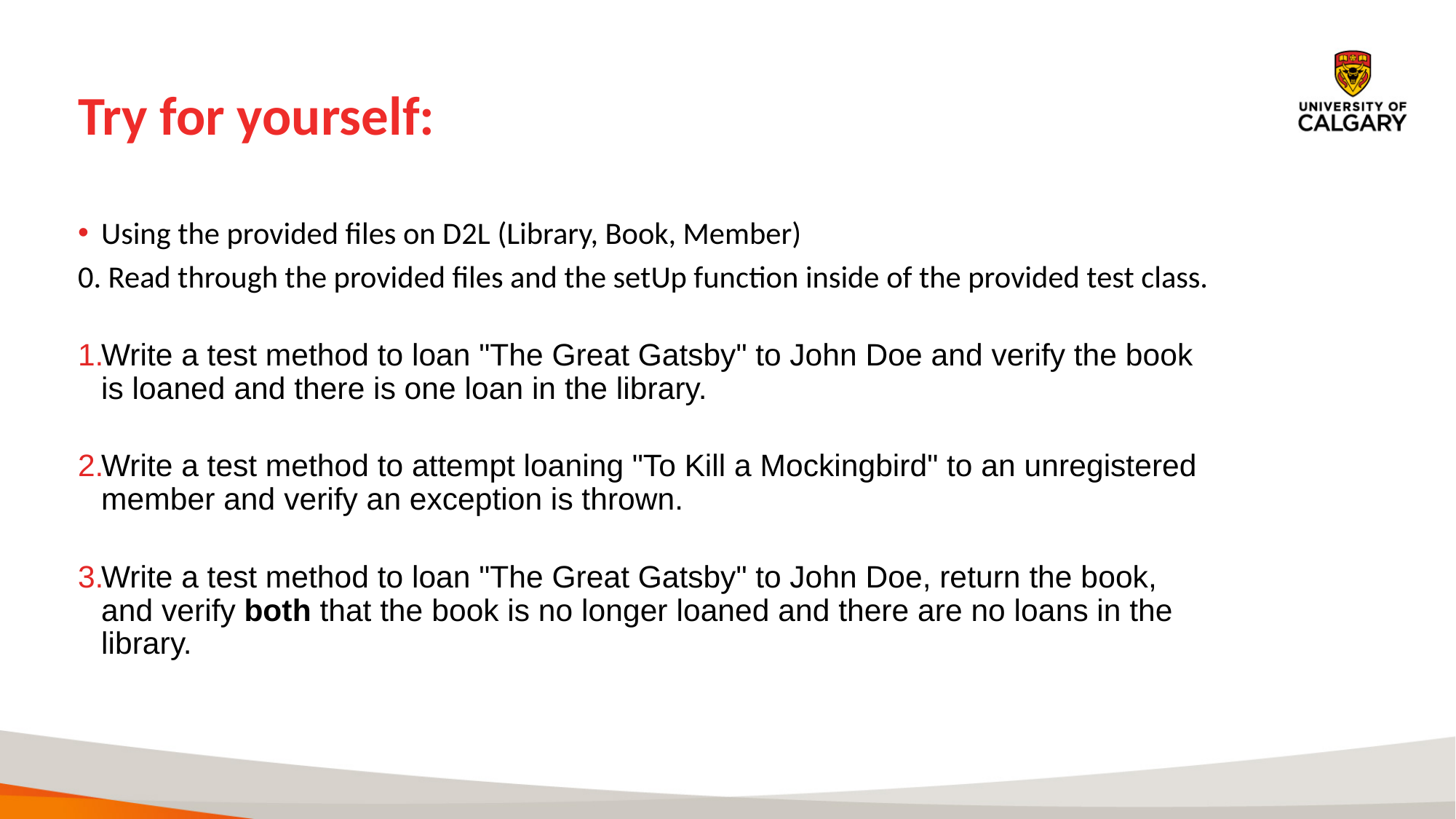

# Try for yourself:
Using the provided files on D2L (Library, Book, Member)
0. Read through the provided files and the setUp function inside of the provided test class.
Write a test method to loan "The Great Gatsby" to John Doe and verify the book is loaned and there is one loan in the library.
Write a test method to attempt loaning "To Kill a Mockingbird" to an unregistered member and verify an exception is thrown.
Write a test method to loan "The Great Gatsby" to John Doe, return the book, and verify both that the book is no longer loaned and there are no loans in the library.